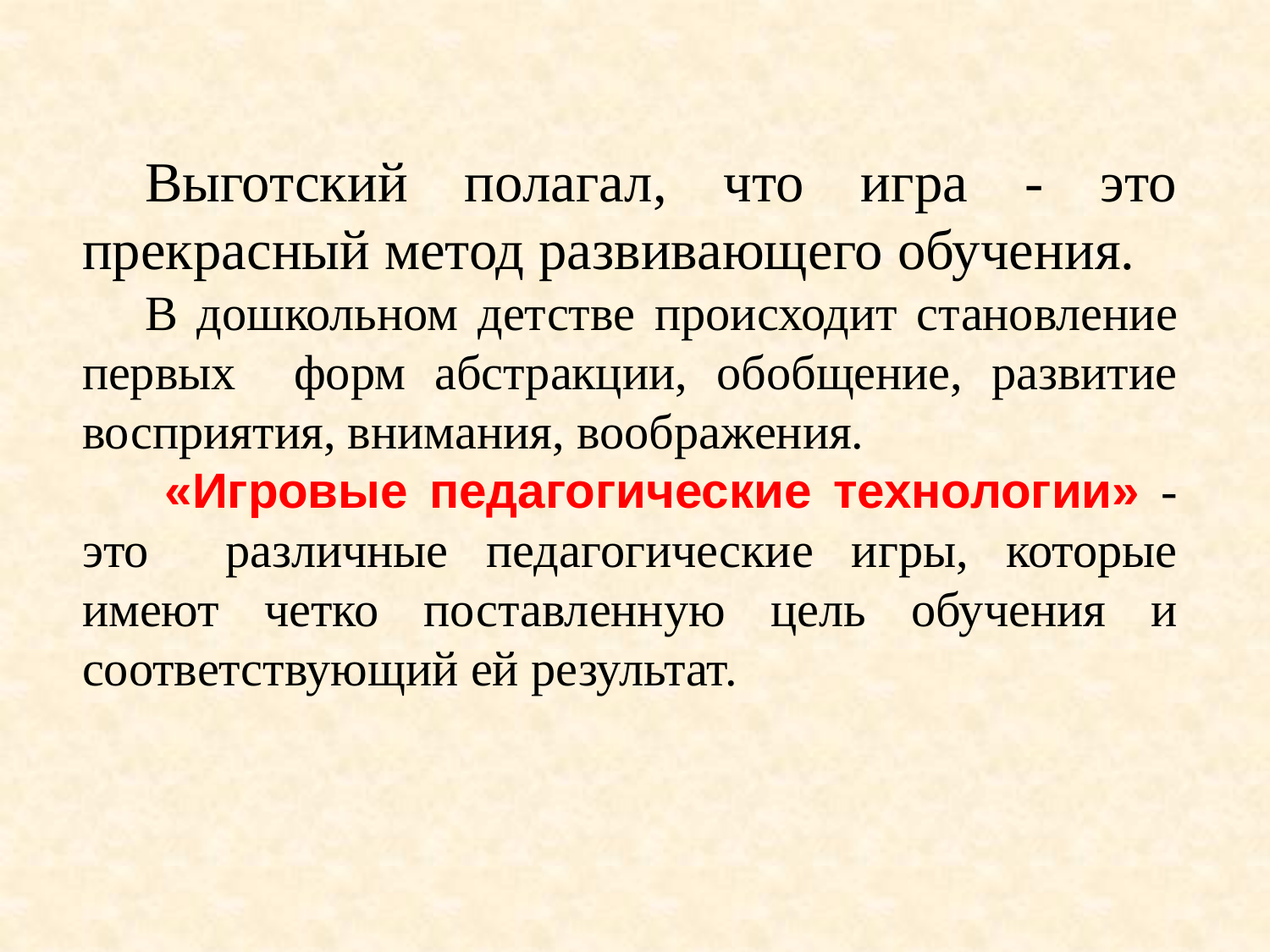

Выготский полагал, что игра - это прекрасный метод развивающего обучения.
В дошкольном детстве происходит становление первых  форм абстракции, обобщение, развитие восприятия, внимания, воображения.
 «Игровые педагогические технологии» -это  различные педагогические игры, которые имеют четко поставленную цель обучения и соответствующий ей результат.